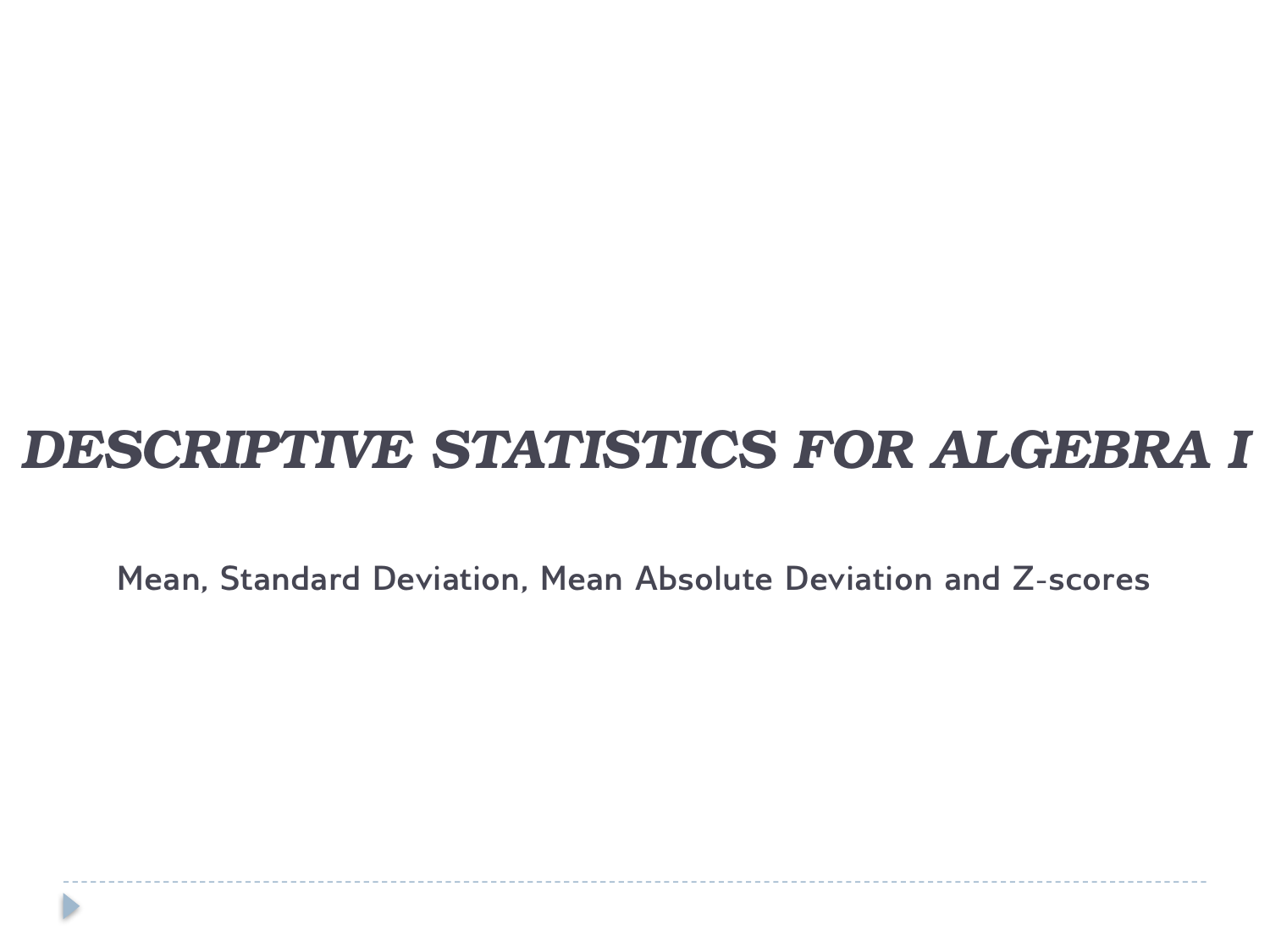

DESCRIPTIVE STATISTICS FOR ALGEBRA I

Mean, Standard Deviation, Mean Absolute Deviation and Z-scores